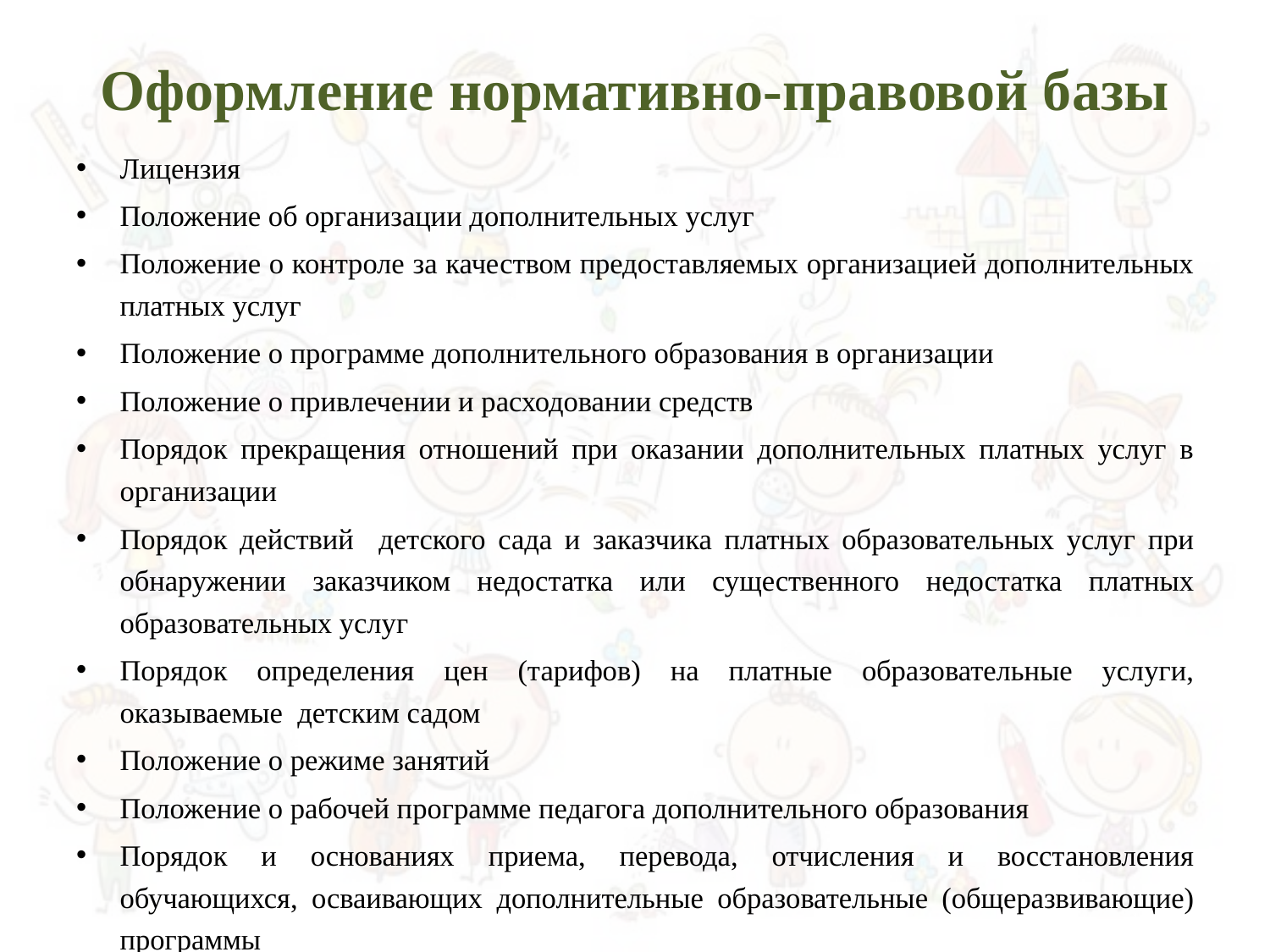

# Оформление нормативно-правовой базы
Лицензия
Положение об организации дополнительных услуг
Положение о контроле за качеством предоставляемых организацией дополнительных платных услуг
Положение о программе дополнительного образования в организации
Положение о привлечении и расходовании средств
Порядок прекращения отношений при оказании дополнительных платных услуг в организации
Порядок действий  детского сада и заказчика платных образовательных услуг при обнаружении заказчиком недостатка или существенного недостатка платных образовательных услуг
Порядок определения цен (тарифов) на платные образовательные услуги, оказываемые  детским садом
Положение о режиме занятий
Положение о рабочей программе педагога дополнительного образования
Порядок и основаниях приема, перевода, отчисления и восстановления обучающихся, осваивающих дополнительные образовательные (общеразвивающие) программы